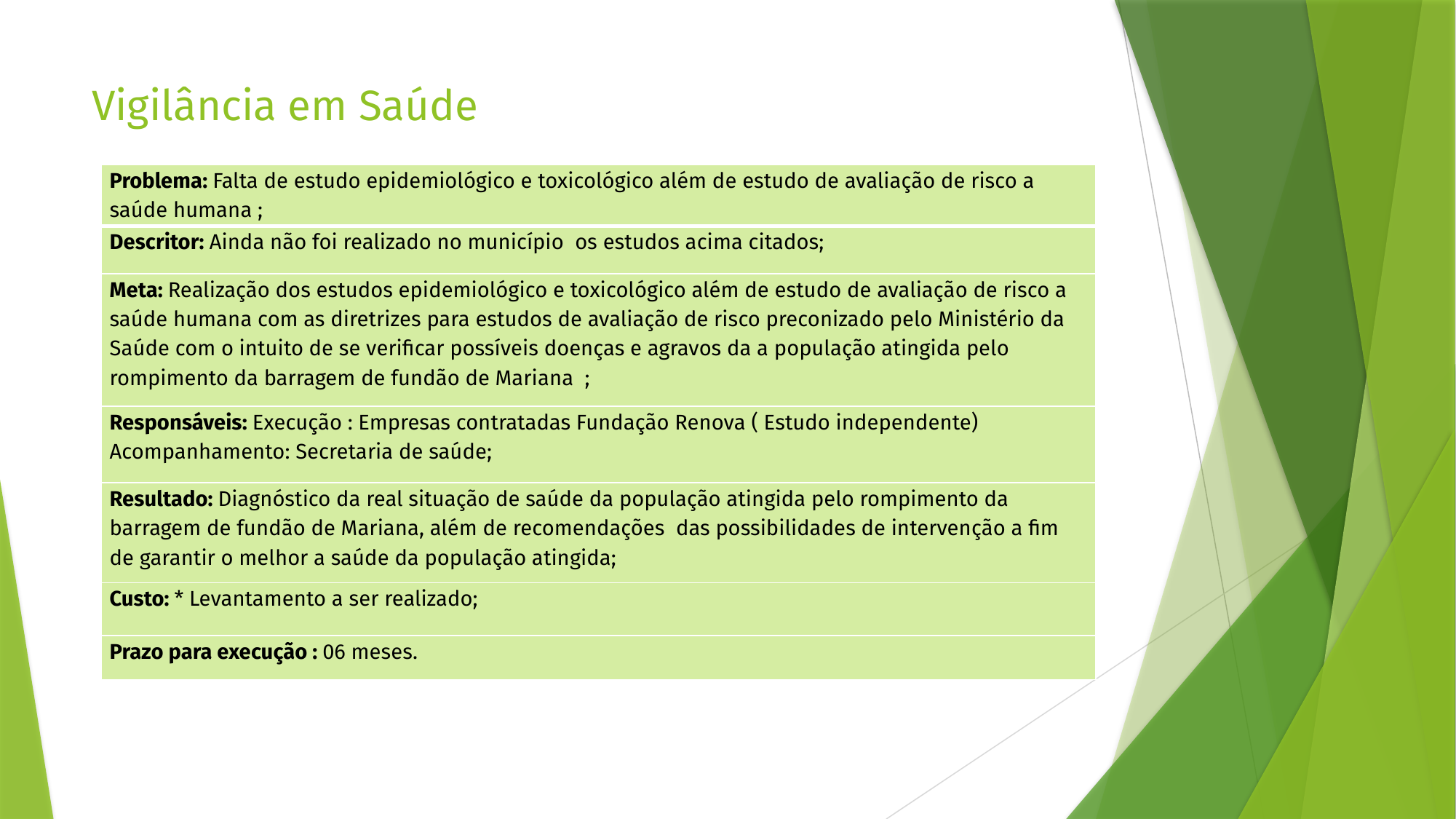

# Vigilância em Saúde
| Problema: Falta de estudo epidemiológico e toxicológico além de estudo de avaliação de risco a saúde humana ; |
| --- |
| Descritor: Ainda não foi realizado no município os estudos acima citados; |
| Meta: Realização dos estudos epidemiológico e toxicológico além de estudo de avaliação de risco a saúde humana com as diretrizes para estudos de avaliação de risco preconizado pelo Ministério da Saúde com o intuito de se verificar possíveis doenças e agravos da a população atingida pelo rompimento da barragem de fundão de Mariana ; |
| Responsáveis: Execução : Empresas contratadas Fundação Renova ( Estudo independente) Acompanhamento: Secretaria de saúde; |
| Resultado: Diagnóstico da real situação de saúde da população atingida pelo rompimento da barragem de fundão de Mariana, além de recomendações das possibilidades de intervenção a fim de garantir o melhor a saúde da população atingida; |
| Custo: \* Levantamento a ser realizado; |
| Prazo para execução : 06 meses. |